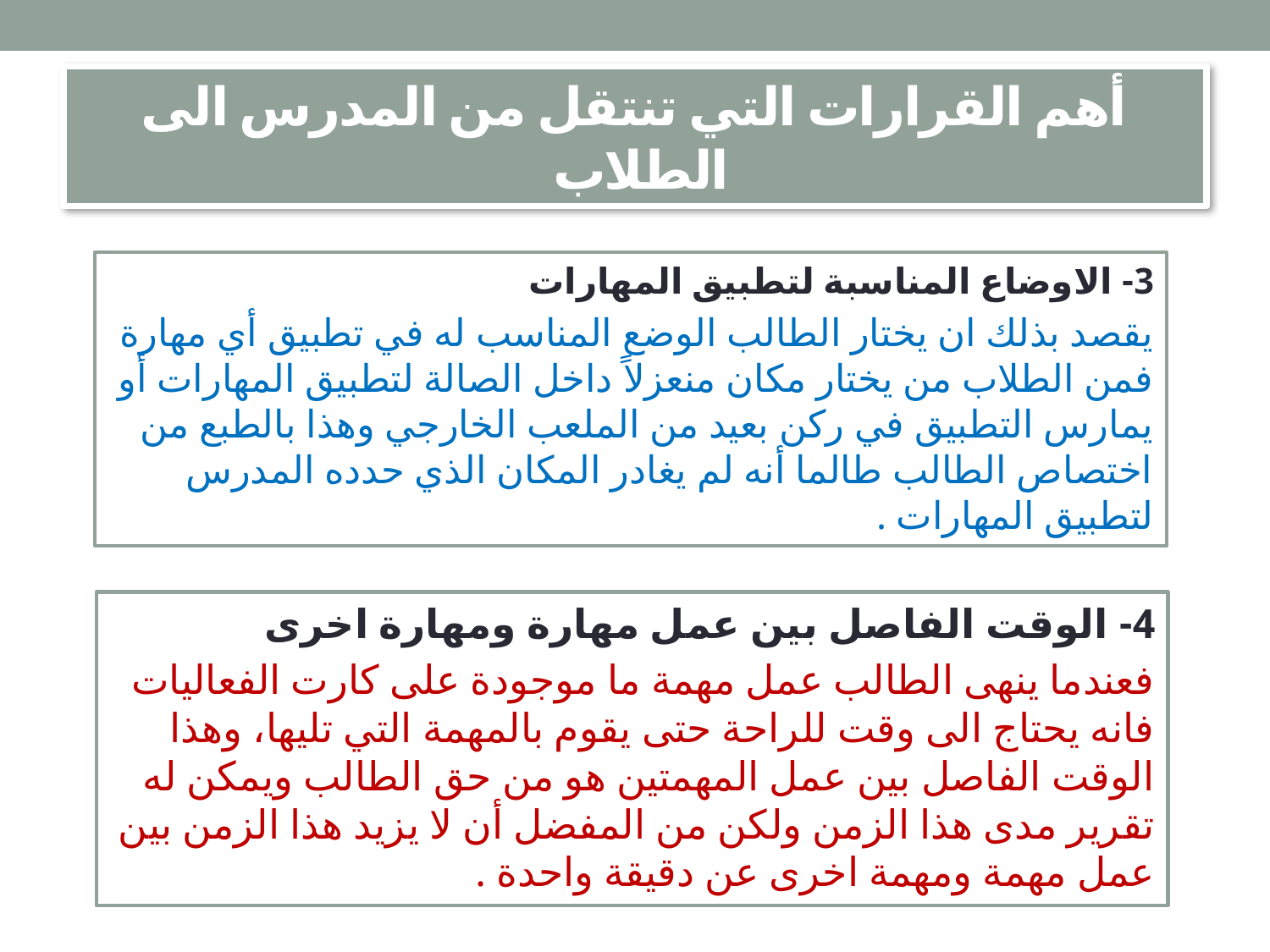

# أهم القرارات التي تنتقل من المدرس الى الطلاب
3- الاوضاع المناسبة لتطبيق المهارات
يقصد بذلك ان يختار الطالب الوضع المناسب له في تطبيق أي مهارة فمن الطلاب من يختار مكان منعزلاً داخل الصالة لتطبيق المهارات أو يمارس التطبيق في ركن بعيد من الملعب الخارجي وهذا بالطبع من اختصاص الطالب طالما أنه لم يغادر المكان الذي حدده المدرس لتطبيق المهارات .
4- الوقت الفاصل بين عمل مهارة ومهارة اخرى
فعندما ينهى الطالب عمل مهمة ما موجودة على كارت الفعاليات فانه يحتاج الى وقت للراحة حتى يقوم بالمهمة التي تليها، وهذا الوقت الفاصل بين عمل المهمتين هو من حق الطالب ويمكن له تقرير مدى هذا الزمن ولكن من المفضل أن لا يزيد هذا الزمن بين عمل مهمة ومهمة اخرى عن دقيقة واحدة .